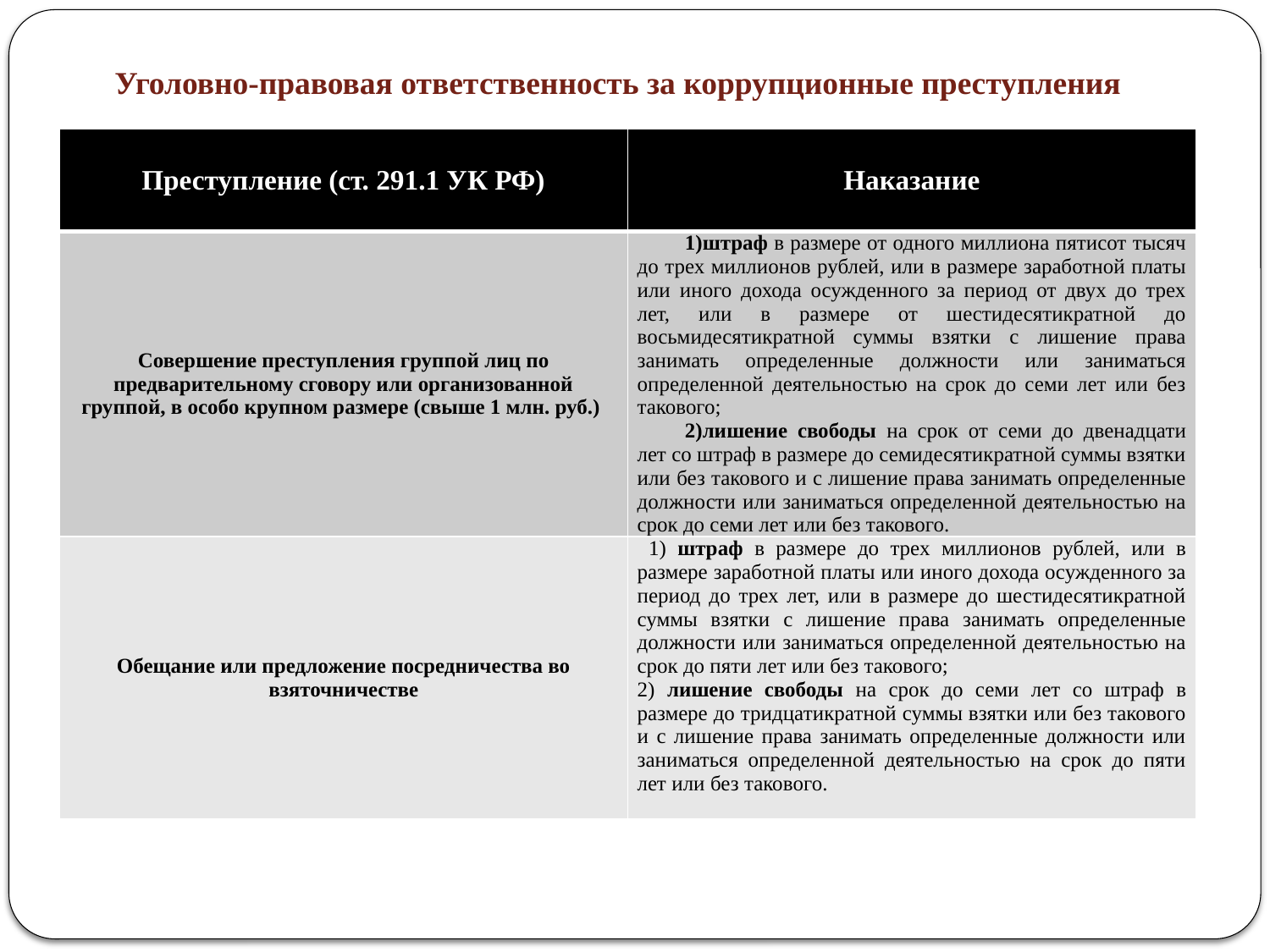

Уголовно-правовая ответственность за коррупционные преступления
| Преступление (ст. 291.1 УК РФ) | Наказание |
| --- | --- |
| Совершение преступления группой лиц по предварительному сговору или организованной группой, в особо крупном размере (свыше 1 млн. руб.) | штраф в размере от одного миллиона пятисот тысяч до трех миллионов рублей, или в размере заработной платы или иного дохода осужденного за период от двух до трех лет, или в размере от шестидесятикратной до восьмидесятикратной суммы взятки с лишение права занимать определенные должности или заниматься определенной деятельностью на срок до семи лет или без такового; лишение свободы на срок от семи до двенадцати лет со штраф в размере до семидесятикратной суммы взятки или без такового и с лишение права занимать определенные должности или заниматься определенной деятельностью на срок до семи лет или без такового. |
| Обещание или предложение посредничества во взяточничестве | 1) штраф в размере до трех миллионов рублей, или в размере заработной платы или иного дохода осужденного за период до трех лет, или в размере до шестидесятикратной суммы взятки с лишение права занимать определенные должности или заниматься определенной деятельностью на срок до пяти лет или без такового; 2) лишение свободы на срок до семи лет со штраф в размере до тридцатикратной суммы взятки или без такового и с лишение права занимать определенные должности или заниматься определенной деятельностью на срок до пяти лет или без такового. |